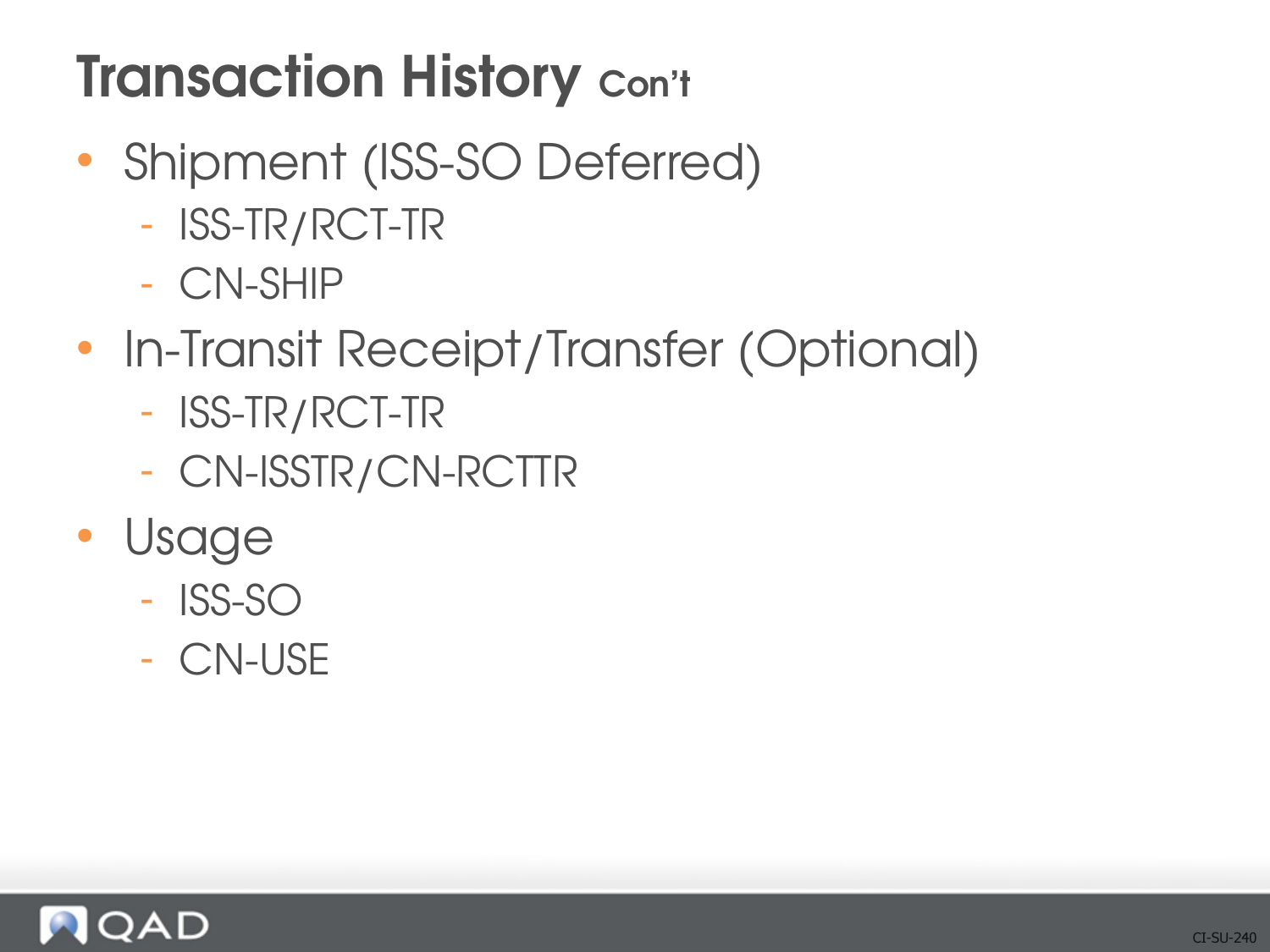

# Transaction History Con’t
Shipment (ISS-SO Deferred)
ISS-TR/RCT-TR
CN-SHIP
In-Transit Receipt/Transfer (Optional)
ISS-TR/RCT-TR
CN-ISSTR/CN-RCTTR
Usage
ISS-SO
CN-USE

CI-SU-240